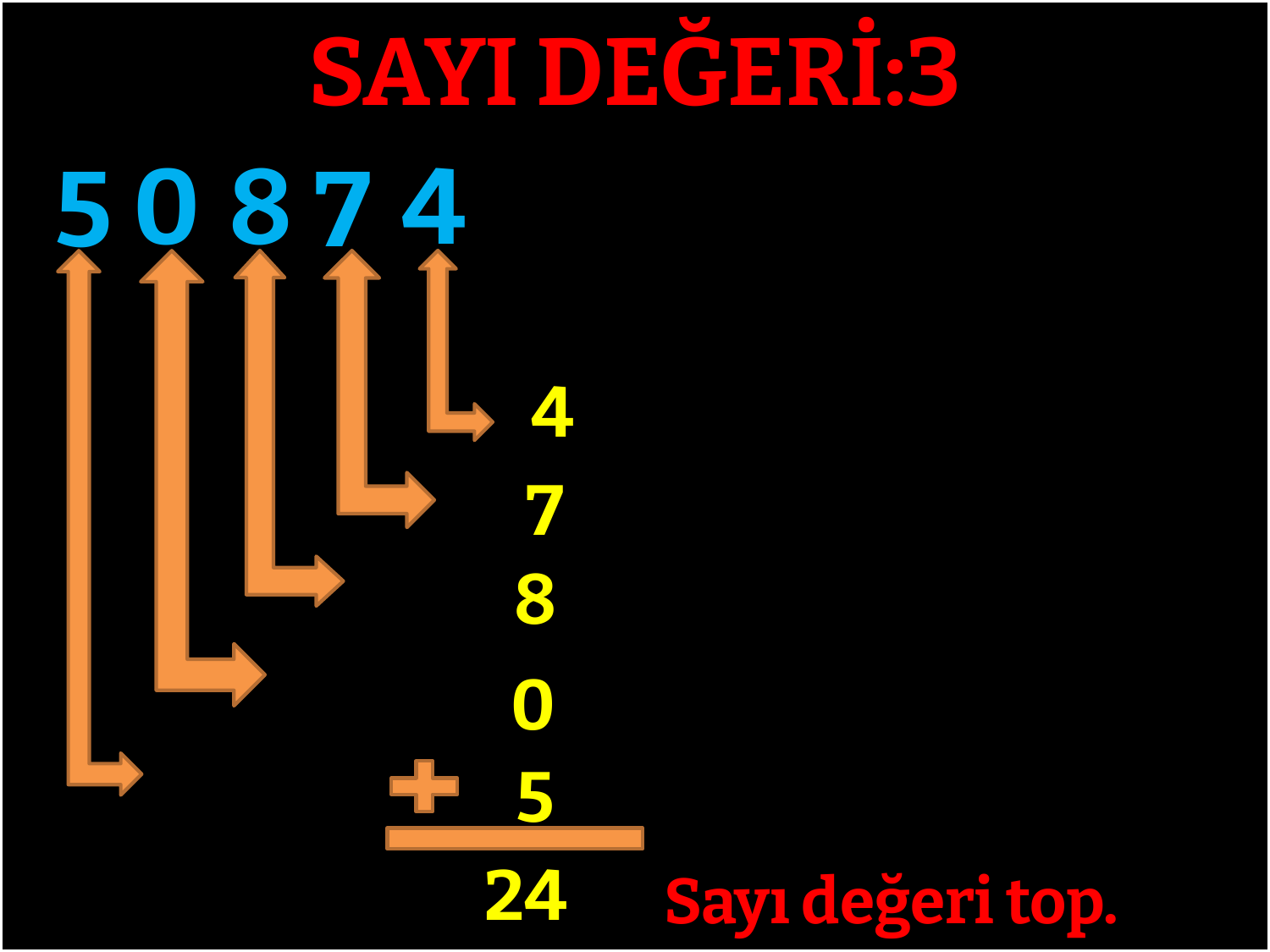

SAYI DEĞERİ:3
4
0
8
5
7
#

4

7

8
0
5

24
Sayı değeri top.